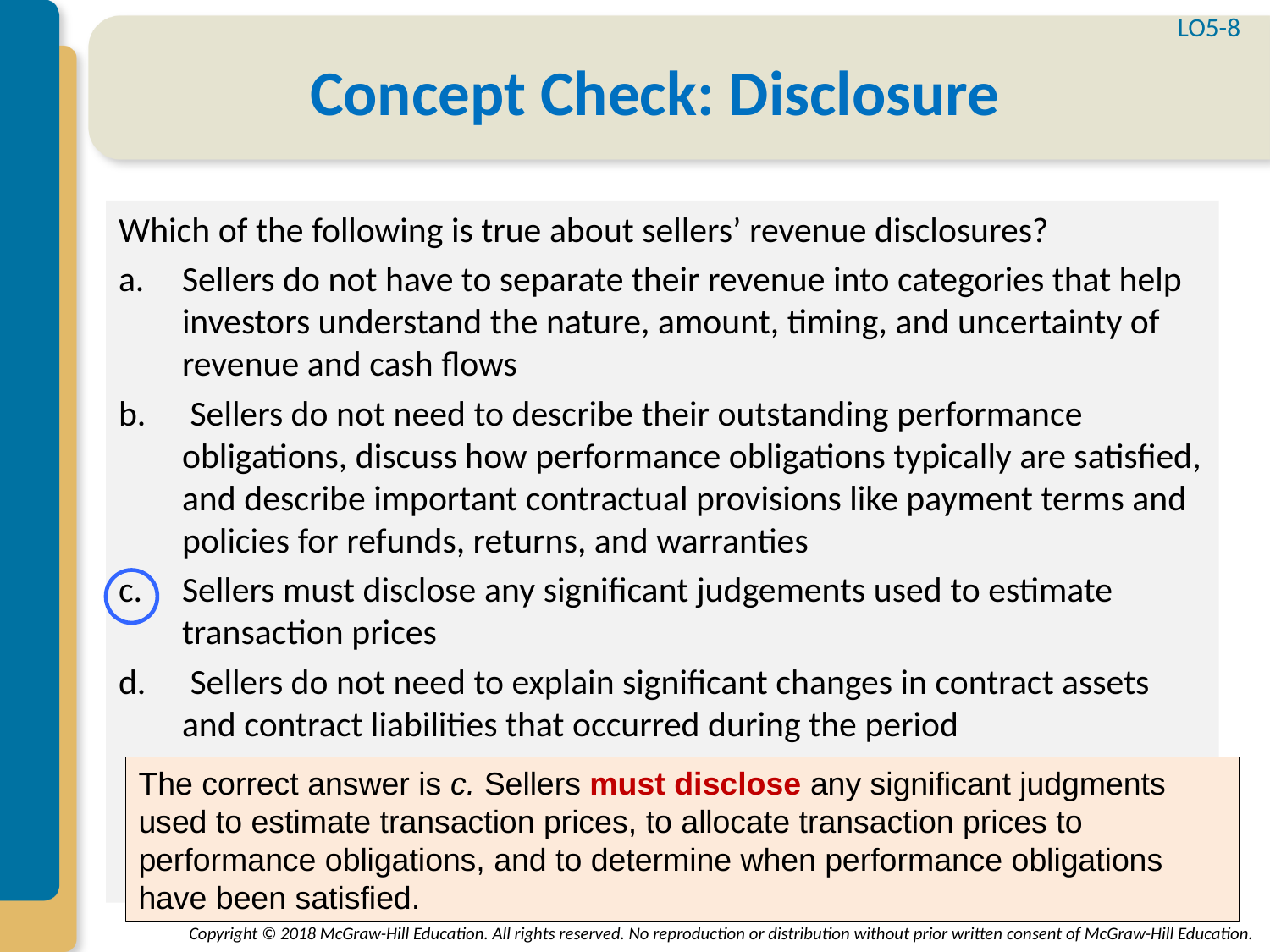

LO5-8
# Concept Check: Disclosure
Which of the following is true about sellers’ revenue disclosures?
Sellers do not have to separate their revenue into categories that help investors understand the nature, amount, timing, and uncertainty of revenue and cash flows
 Sellers do not need to describe their outstanding performance obligations, discuss how performance obligations typically are satisfied, and describe important contractual provisions like payment terms and policies for refunds, returns, and warranties
Sellers must disclose any significant judgements used to estimate transaction prices
 Sellers do not need to explain significant changes in contract assets and contract liabilities that occurred during the period

The correct answer is c. Sellers must disclose any significant judgments used to estimate transaction prices, to allocate transaction prices to performance obligations, and to determine when performance obligations have been satisfied.